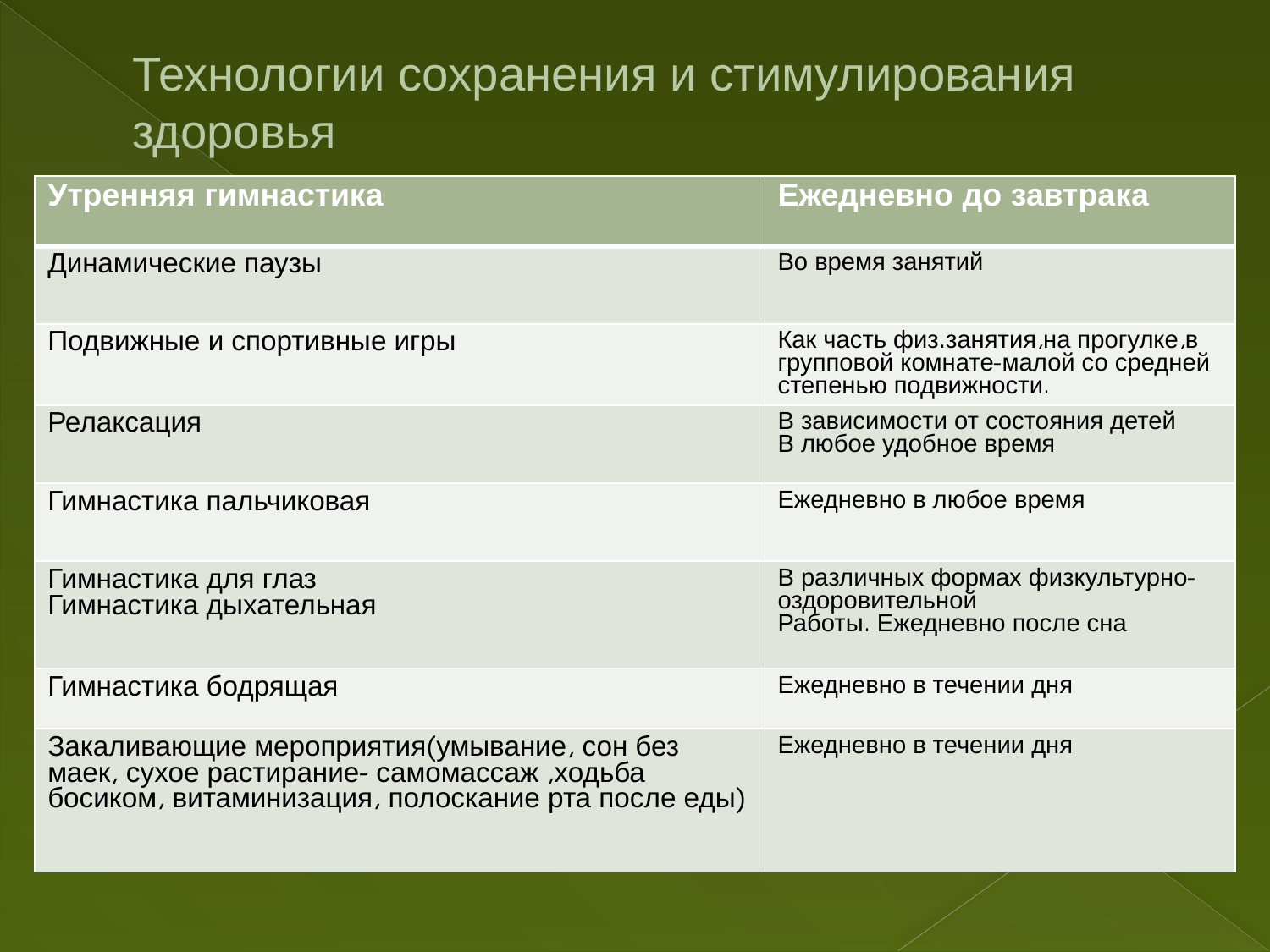

# Технологии сохранения и стимулирования здоровья
| Утренняя гимнастика | Ежедневно до завтрака |
| --- | --- |
| Динамические паузы | Во время занятий |
| Подвижные и спортивные игры | Как часть физ.занятия,на прогулке,в групповой комнате-малой со средней степенью подвижности. |
| Релаксация | В зависимости от состояния детей В любое удобное время |
| Гимнастика пальчиковая | Ежедневно в любое время |
| Гимнастика для глаз Гимнастика дыхательная | В различных формах физкультурно-оздоровительной Работы. Ежедневно после сна |
| Гимнастика бодрящая | Ежедневно в течении дня |
| Закаливающие мероприятия(умывание, сон без маек, сухое растирание- самомассаж ,ходьба босиком, витаминизация, полоскание рта после еды) | Ежедневно в течении дня |